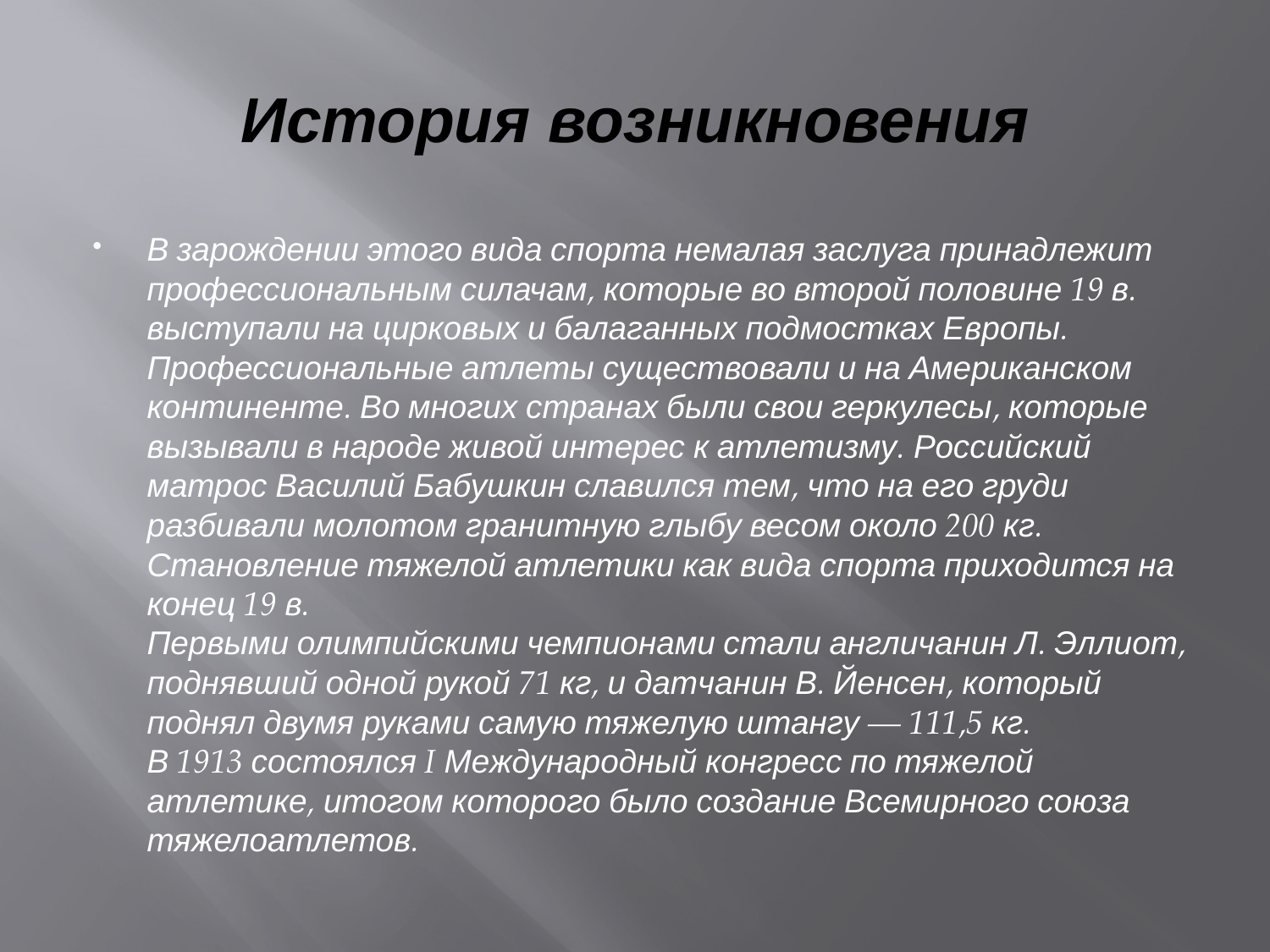

# История возникновения
В зарождении этого вида спорта немалая заслуга принадлежит профессиональным силачам, которые во второй половине 19 в. выступали на цирковых и балаганных подмостках Европы. Профессиональные атлеты существовали и на Американском континенте. Во многих странах были свои геркулесы, которые вызывали в народе живой интерес к атлетизму. Российский матрос Василий Бабушкин славился тем, что на его груди разбивали молотом гранитную глыбу весом около 200 кг. Становление тяжелой атлетики как вида спорта приходится на конец 19 в. 
Первыми олимпийскими чемпионами стали англичанин Л. Эллиот, поднявший одной рукой 71 кг, и датчанин В. Йенсен, который поднял двумя руками самую тяжелую штангу — 111,5 кг. 
В 1913 состоялся I Международный конгресс по тяжелой атлетике, итогом которого было создание Всемирного союза тяжелоатлетов.